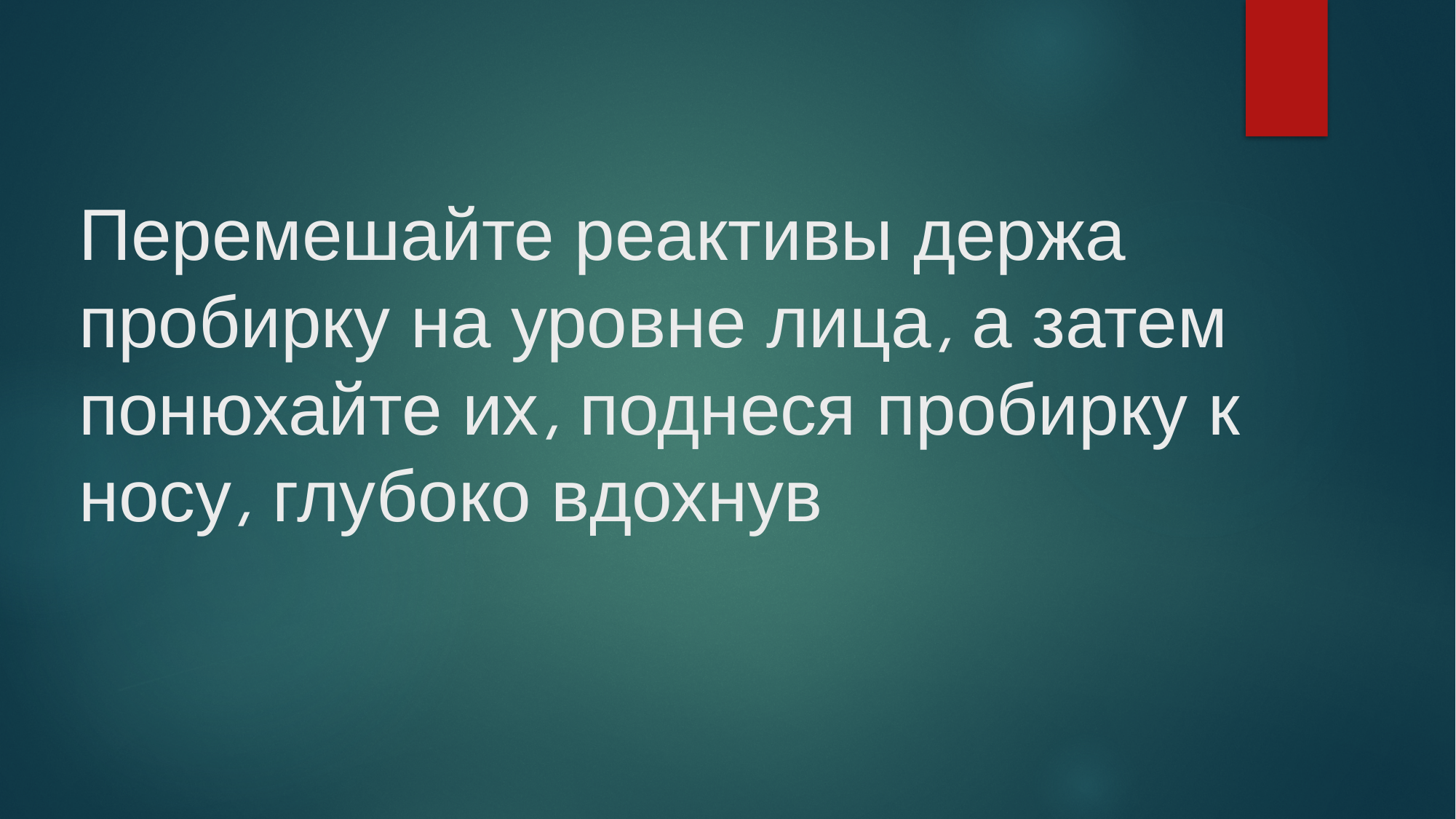

# Перемешайте реактивы держа пробирку на уровне лица, а затем понюхайте их, поднеся пробирку к носу, глубоко вдохнув